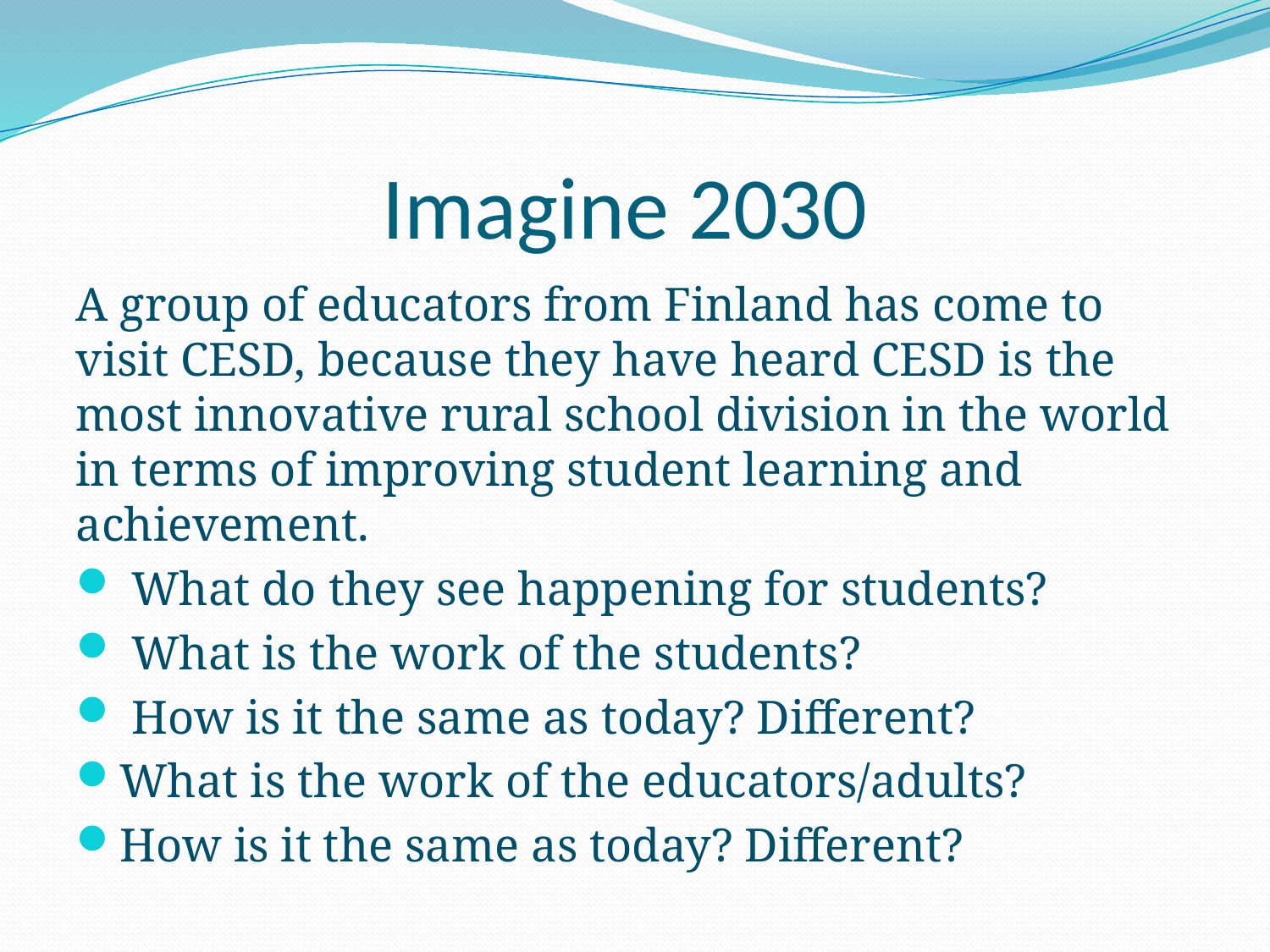

# Imagine 2030
A group of educators from Finland has come to visit CESD, because they have heard CESD is the most innovative rural school division in the world in terms of improving student learning and achievement.
 What do they see happening for students?
 What is the work of the students?
 How is it the same as today? Different?
What is the work of the educators/adults?
How is it the same as today? Different?